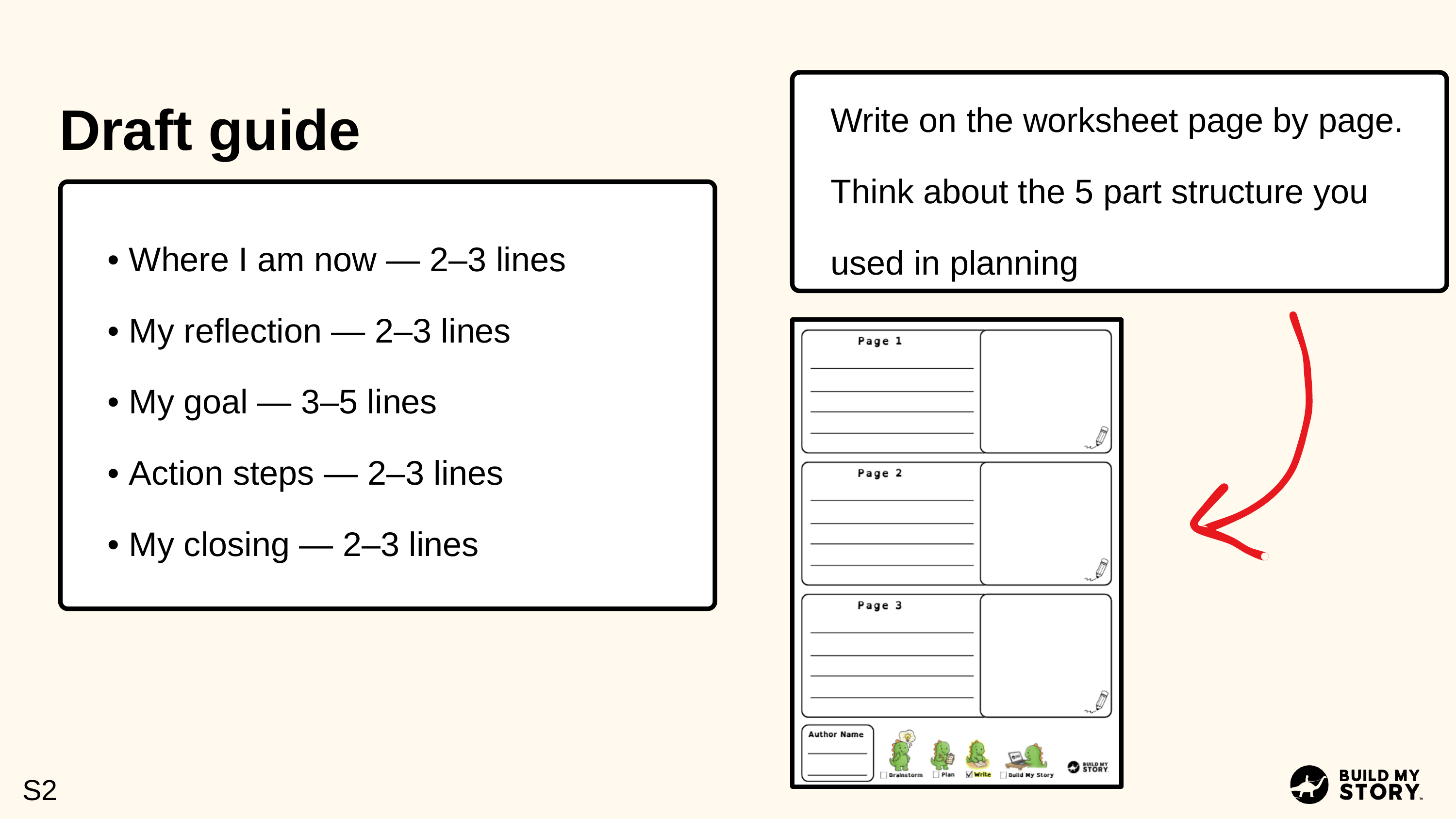

Write on the worksheet page by page. Think about the 5 part structure you used in planning

Draft guide

 • Where I am now — 2–3 lines
 • My reflection — 2–3 lines
 • My goal — 3–5 lines
 • Action steps — 2–3 lines
 • My closing — 2–3 lines

S2